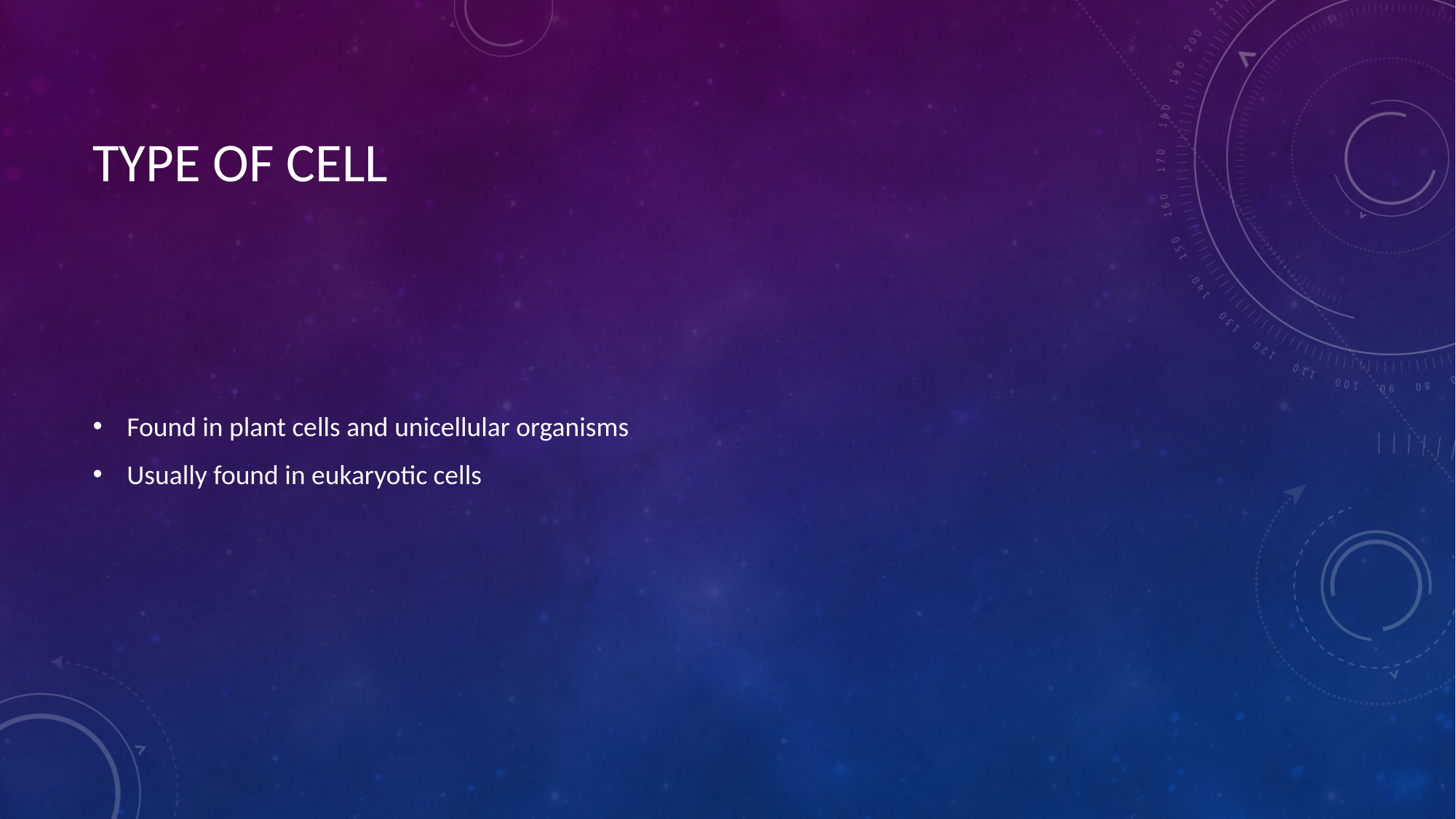

# Type of Cell
Found in plant cells and unicellular organisms
Usually found in eukaryotic cells